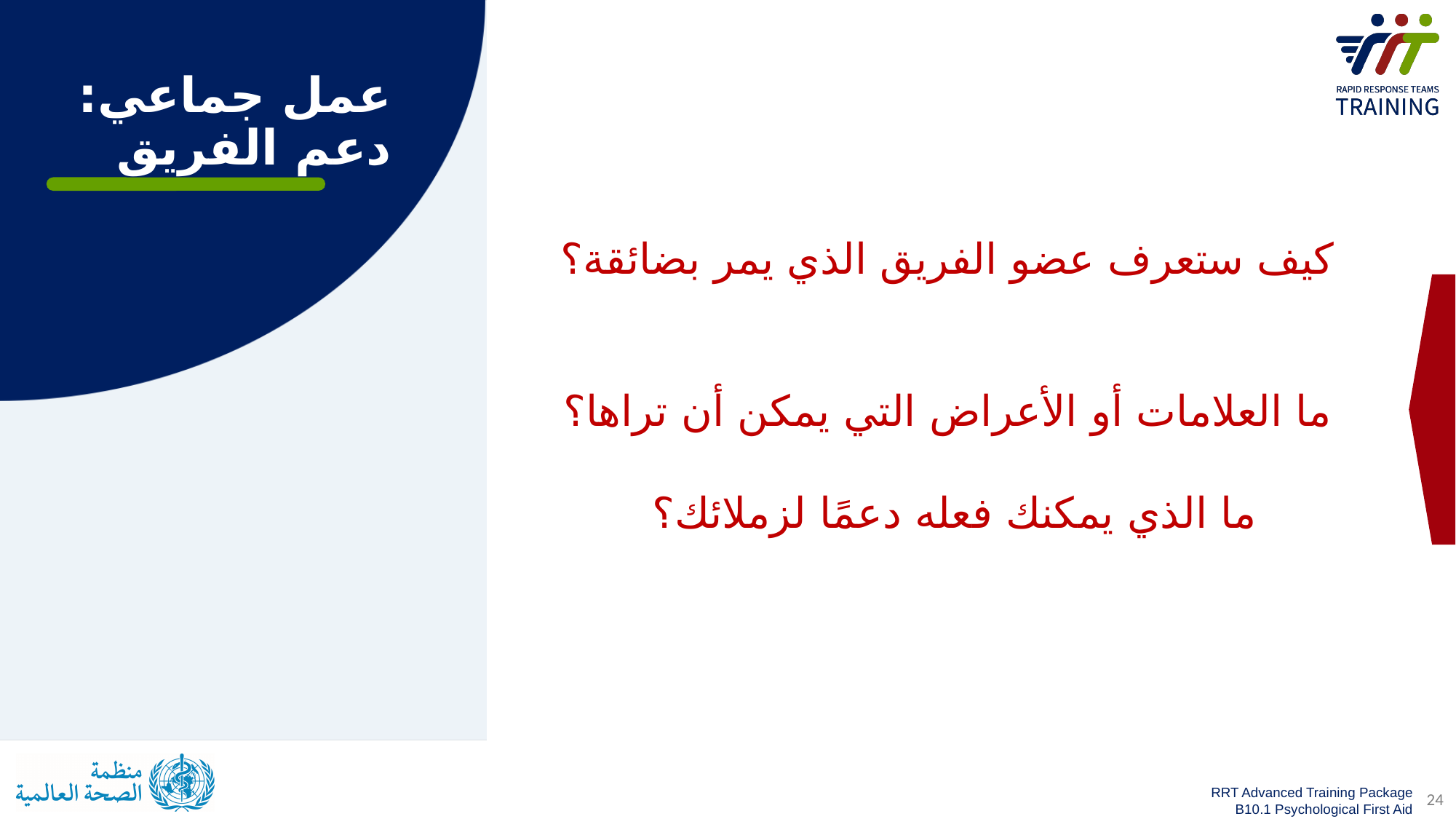

عمل جماعي: دعم الفريق
# كيف ستعرف عضو الفريق الذي يمر بضائقة؟ ما العلامات أو الأعراض التي يمكن أن تراها؟ ما الذي يمكنك فعله دعمًا لزملائك؟